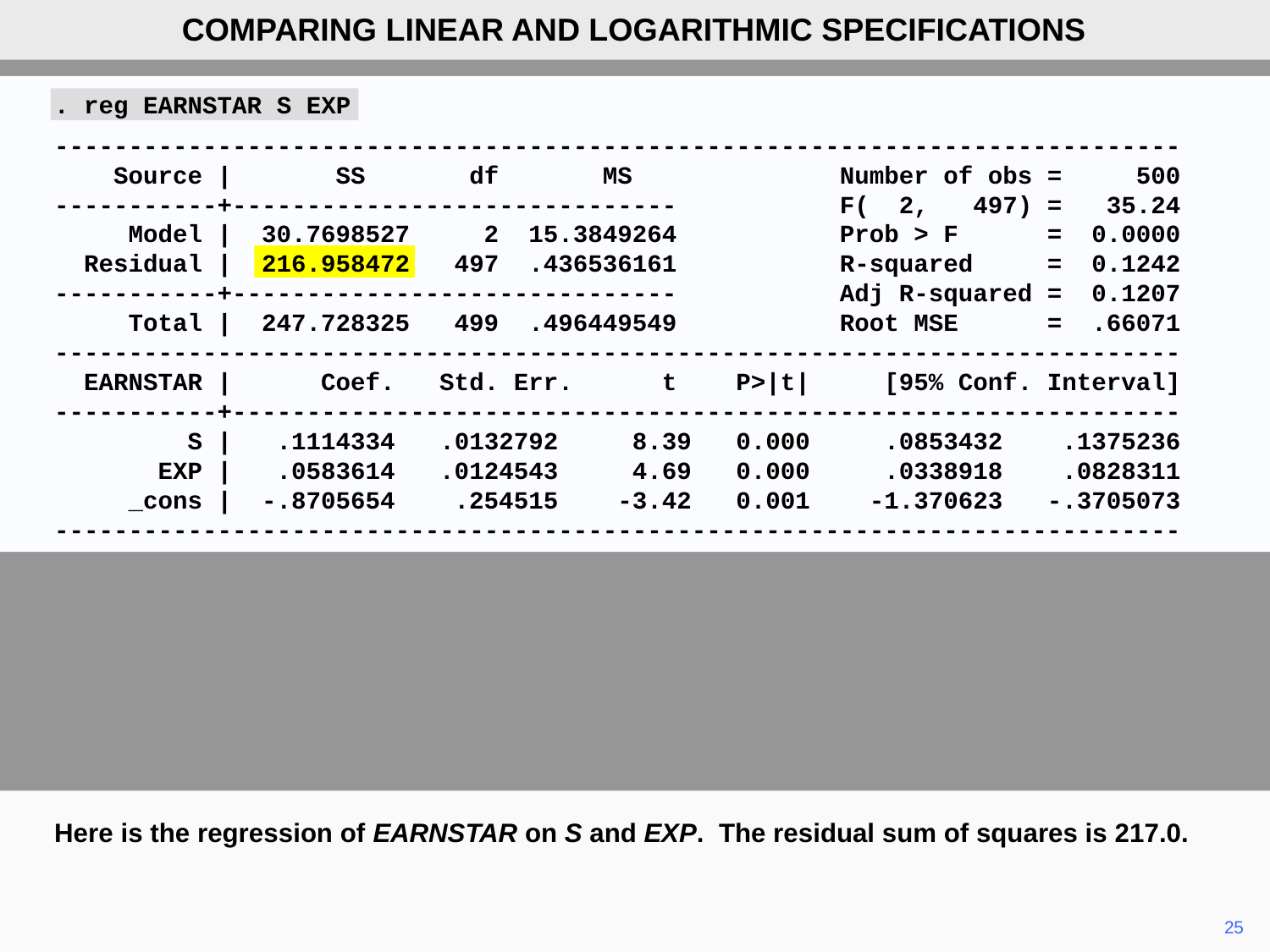

COMPARING LINEAR AND LOGARITHMIC SPECIFICATIONS

. reg EARNSTAR S EXP
----------------------------------------------------------------------------
    Source |       SS       df       MS              Number of obs =     500
-----------+------------------------------           F(  2,   497) =   35.24
     Model |  30.7698527     2  15.3849264           Prob > F      =  0.0000
  Residual |  216.958472   497  .436536161           R-squared     =  0.1242
-----------+------------------------------           Adj R-squared =  0.1207
     Total |  247.728325   499  .496449549           Root MSE      =  .66071
----------------------------------------------------------------------------
  EARNSTAR |      Coef.   Std. Err.      t    P>|t|     [95% Conf. Interval]
-----------+----------------------------------------------------------------
         S |   .1114334   .0132792     8.39   0.000     .0853432    .1375236
       EXP |   .0583614   .0124543     4.69   0.000     .0338918    .0828311
     _cons |  -.8705654    .254515    -3.42   0.001    -1.370623   -.3705073
----------------------------------------------------------------------------

Here is the regression of EARNSTAR on S and EXP.  The residual sum of squares is 217.0.
	25